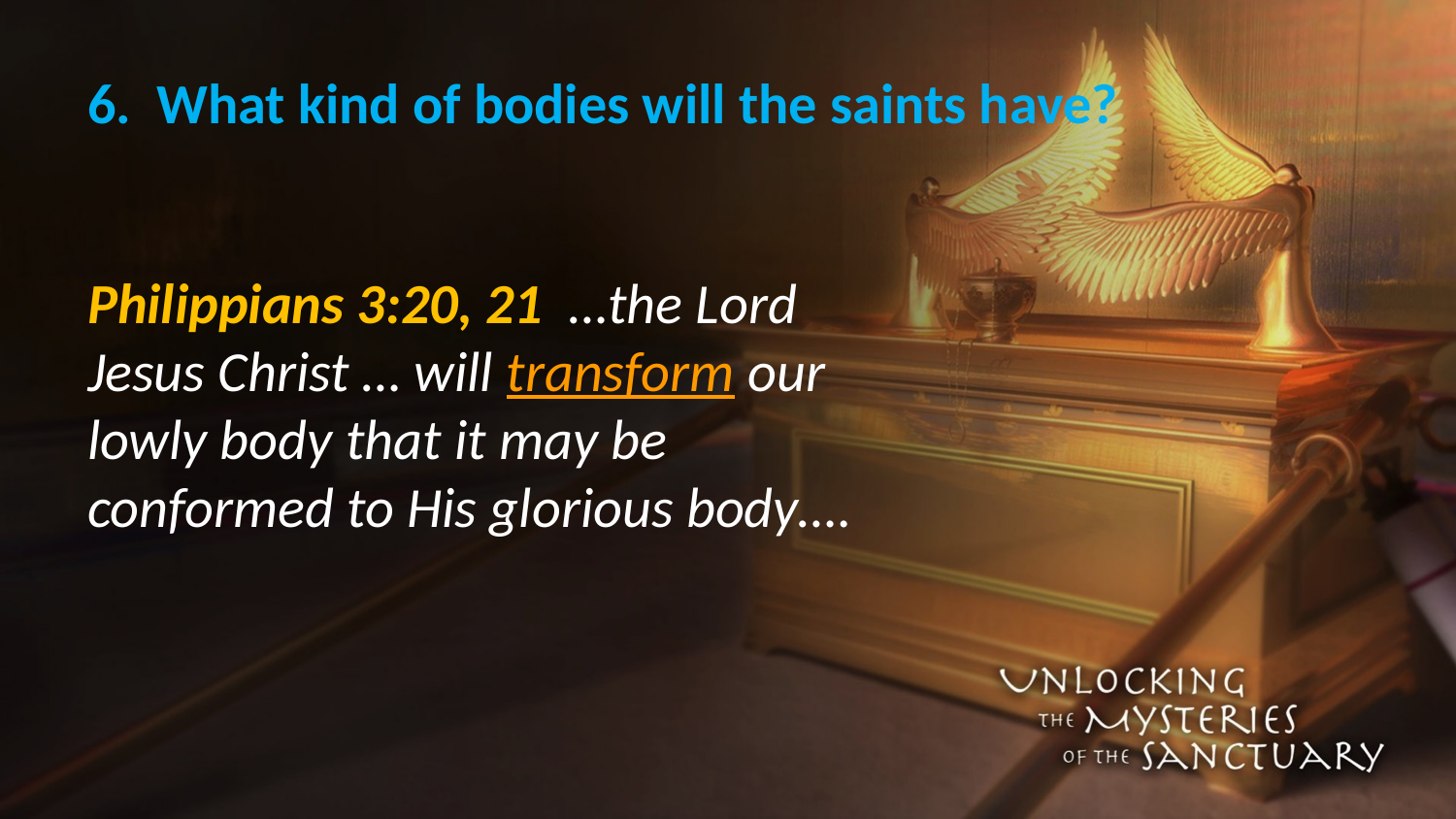

# 6.  What kind of bodies will the saints have?

Philippians 3:20, 21  …the Lord Jesus Christ … will transform our lowly body that it may be conformed to His glorious body….